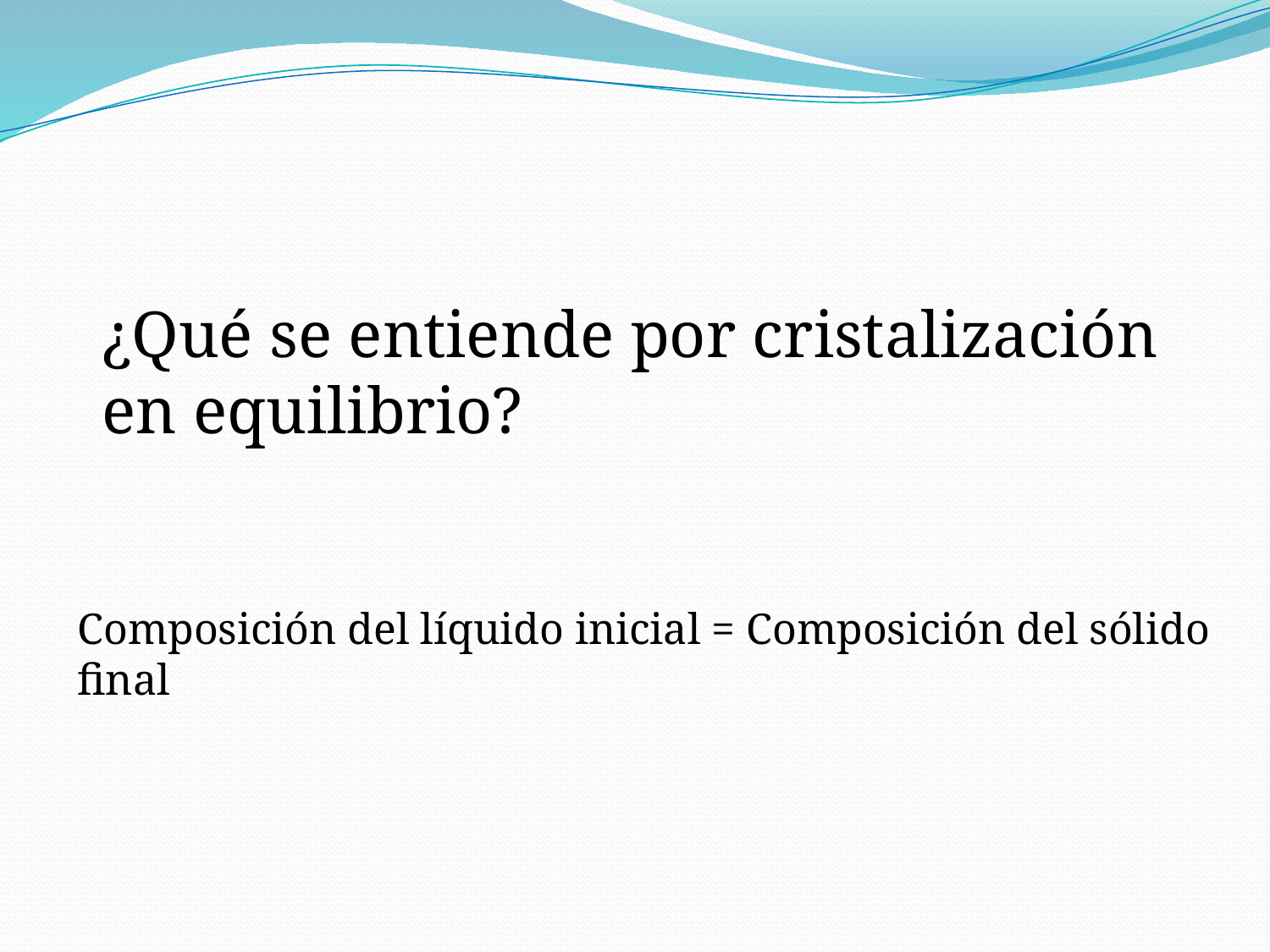

¿Qué se entiende por cristalización en equilibrio?
Composición del líquido inicial = Composición del sólido final